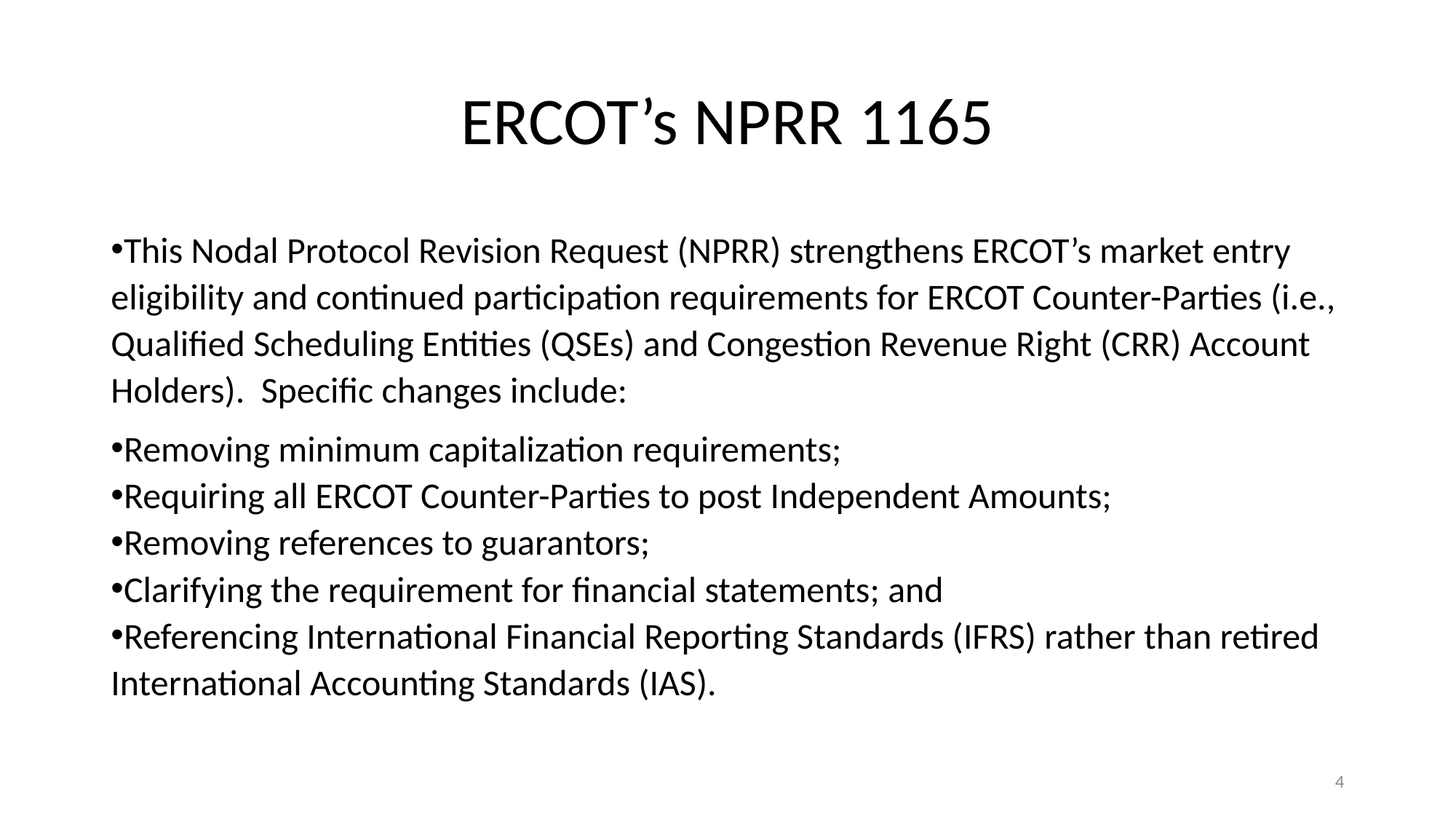

# ERCOT’s NPRR 1165
This Nodal Protocol Revision Request (NPRR) strengthens ERCOT’s market entry eligibility and continued participation requirements for ERCOT Counter-Parties (i.e., Qualified Scheduling Entities (QSEs) and Congestion Revenue Right (CRR) Account Holders).  Specific changes include:
Removing minimum capitalization requirements;
Requiring all ERCOT Counter-Parties to post Independent Amounts;
Removing references to guarantors;
Clarifying the requirement for financial statements; and
Referencing International Financial Reporting Standards (IFRS) rather than retired International Accounting Standards (IAS).

4